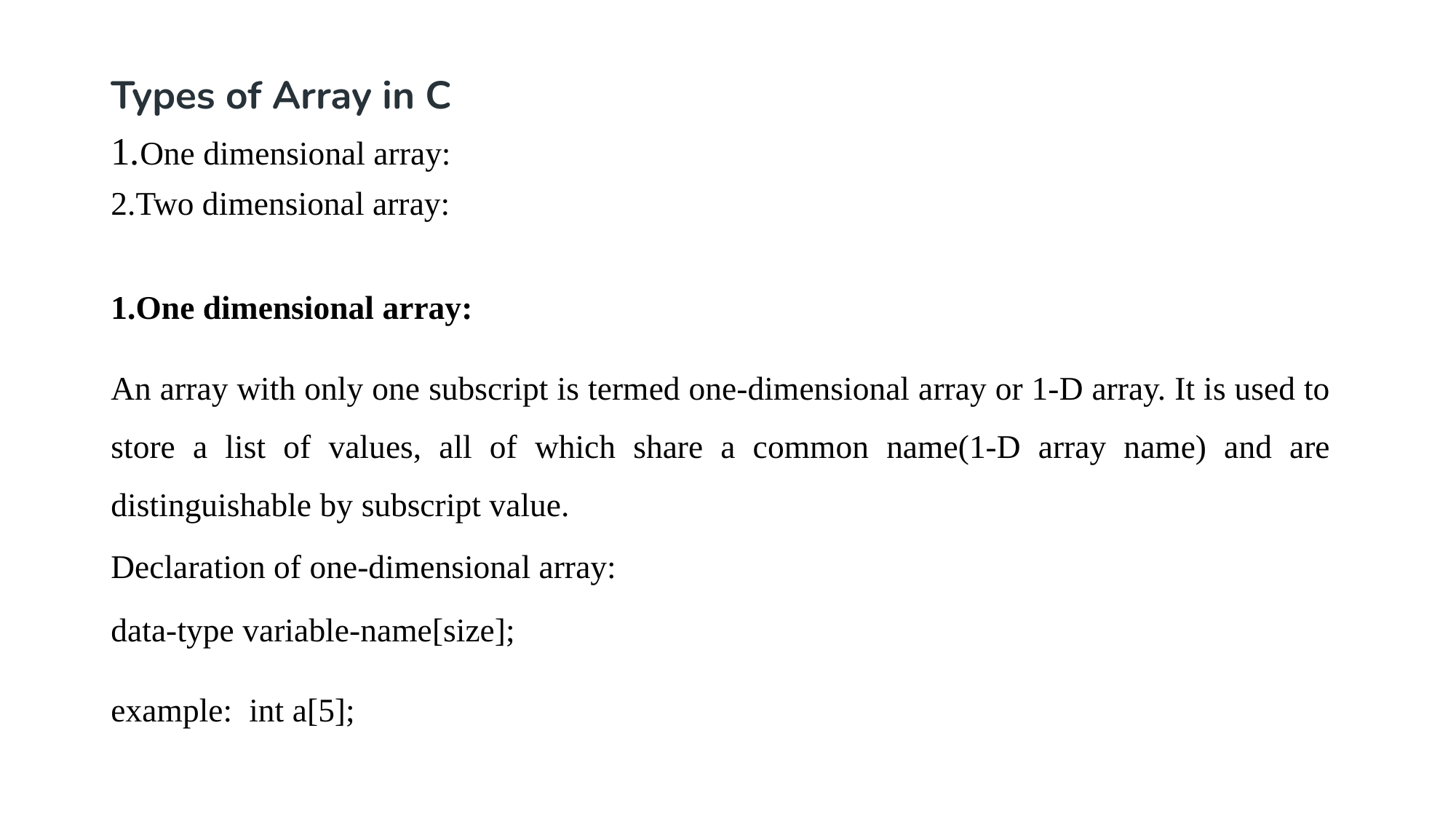

Types of Array in C
1.One dimensional array:
2.Two dimensional array:

1.One dimensional array:
An array with only one subscript is termed one-dimensional array or 1-D array. It is used to store a list of values, all of which share a common name(1-D array name) and are distinguishable by subscript value.
Declaration of one-dimensional array:
data-type variable-name[size];
example:  int a[5];